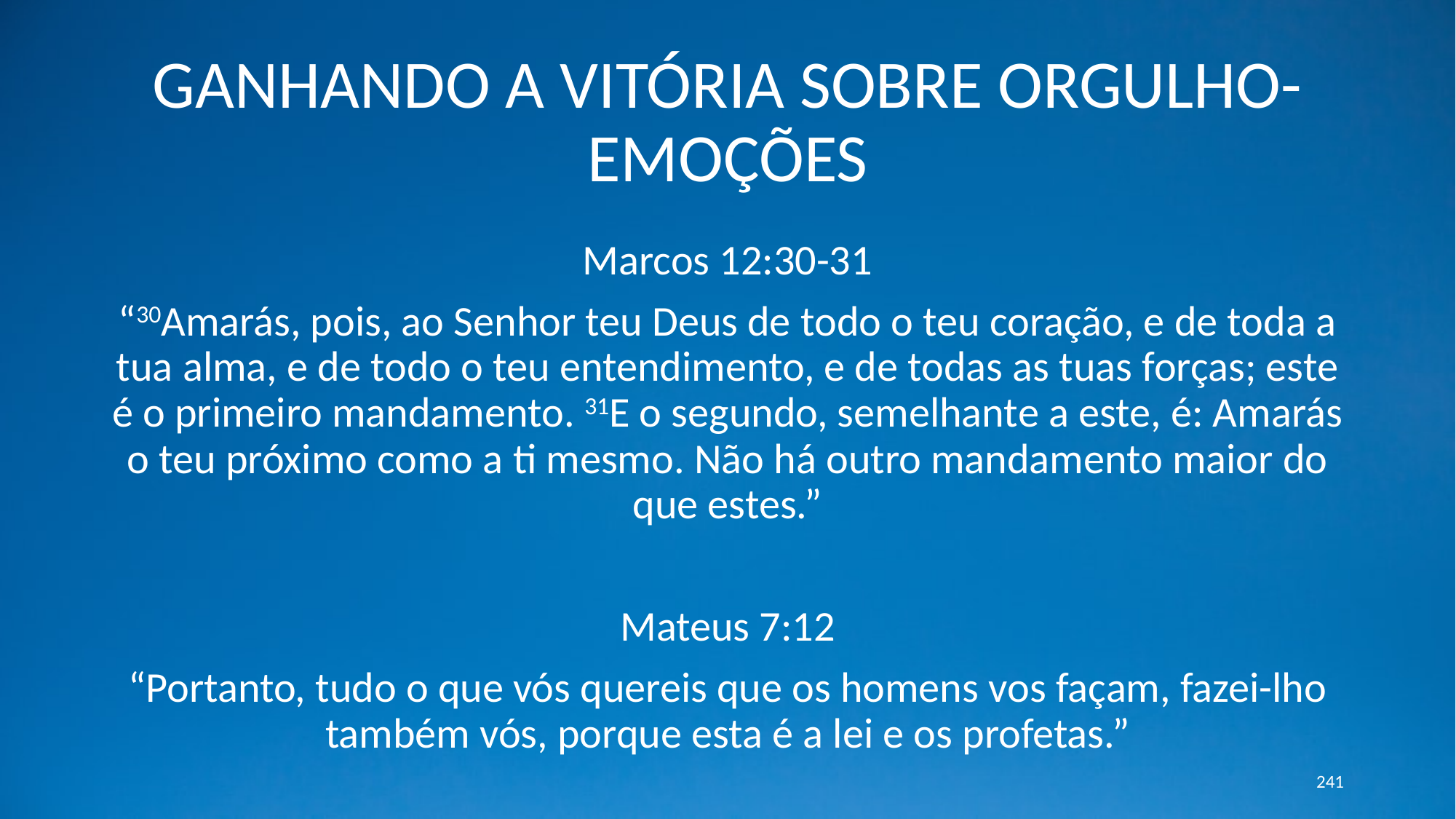

# GANHANDO A VITÓRIA SOBRE ORGULHO-EMOÇÕES
Marcos 12:30-31
“30Amarás, pois, ao Senhor teu Deus de todo o teu coração, e de toda a tua alma, e de todo o teu entendimento, e de todas as tuas forças; este é o primeiro mandamento. 31E o segundo, semelhante a este, é: Amarás o teu próximo como a ti mesmo. Não há outro mandamento maior do que estes.”

Mateus 7:12
“Portanto, tudo o que vós quereis que os homens vos façam, fazei-lho também vós, porque esta é a lei e os profetas.”
241